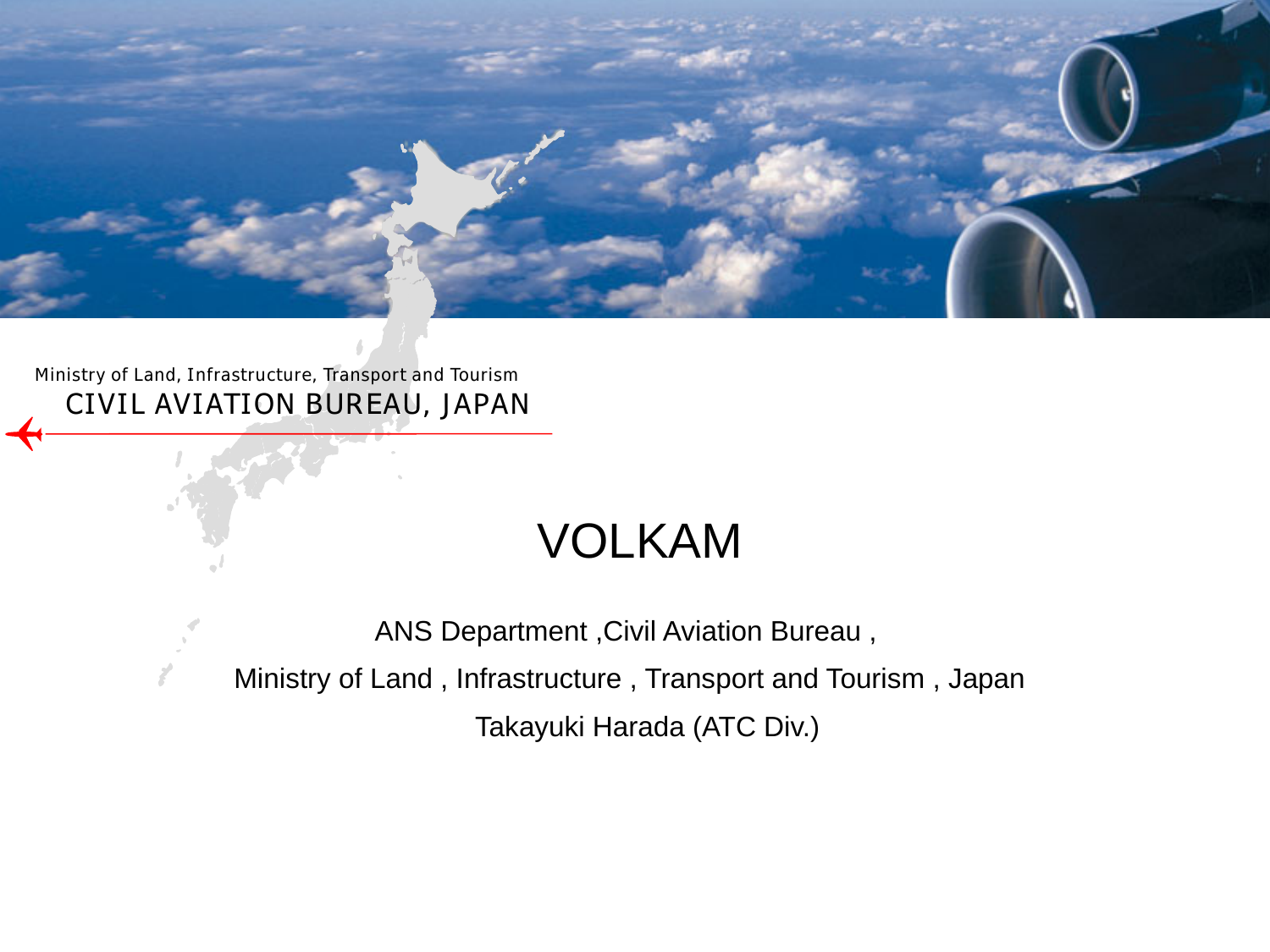

# VOLKAM
ANS Department ,Civil Aviation Bureau ,
Ministry of Land , Infrastructure , Transport and Tourism , Japan
　Takayuki Harada (ATC Div.)